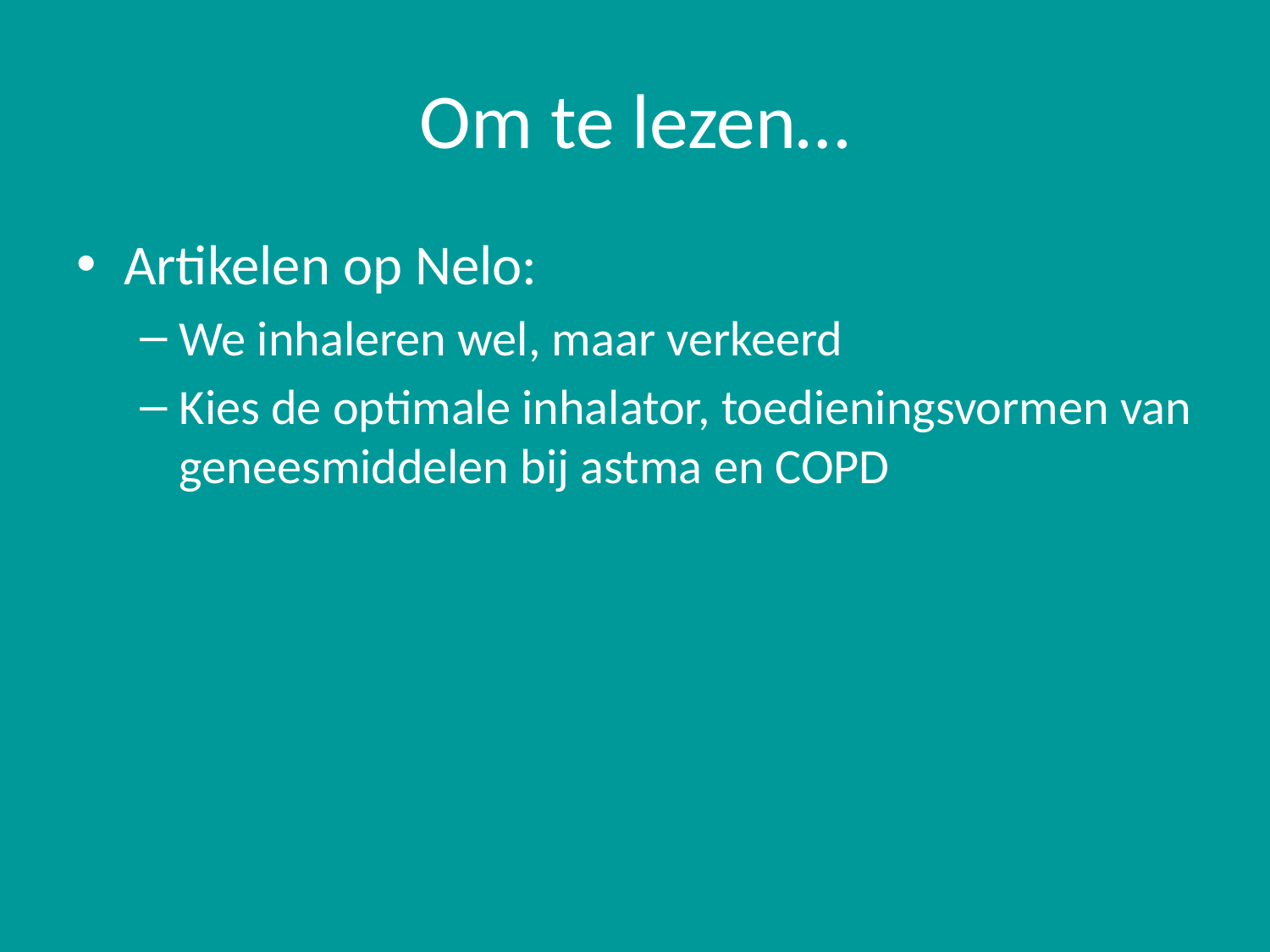

# Om te lezen…
Artikelen op Nelo:
We inhaleren wel, maar verkeerd
Kies de optimale inhalator, toedieningsvormen van geneesmiddelen bij astma en COPD